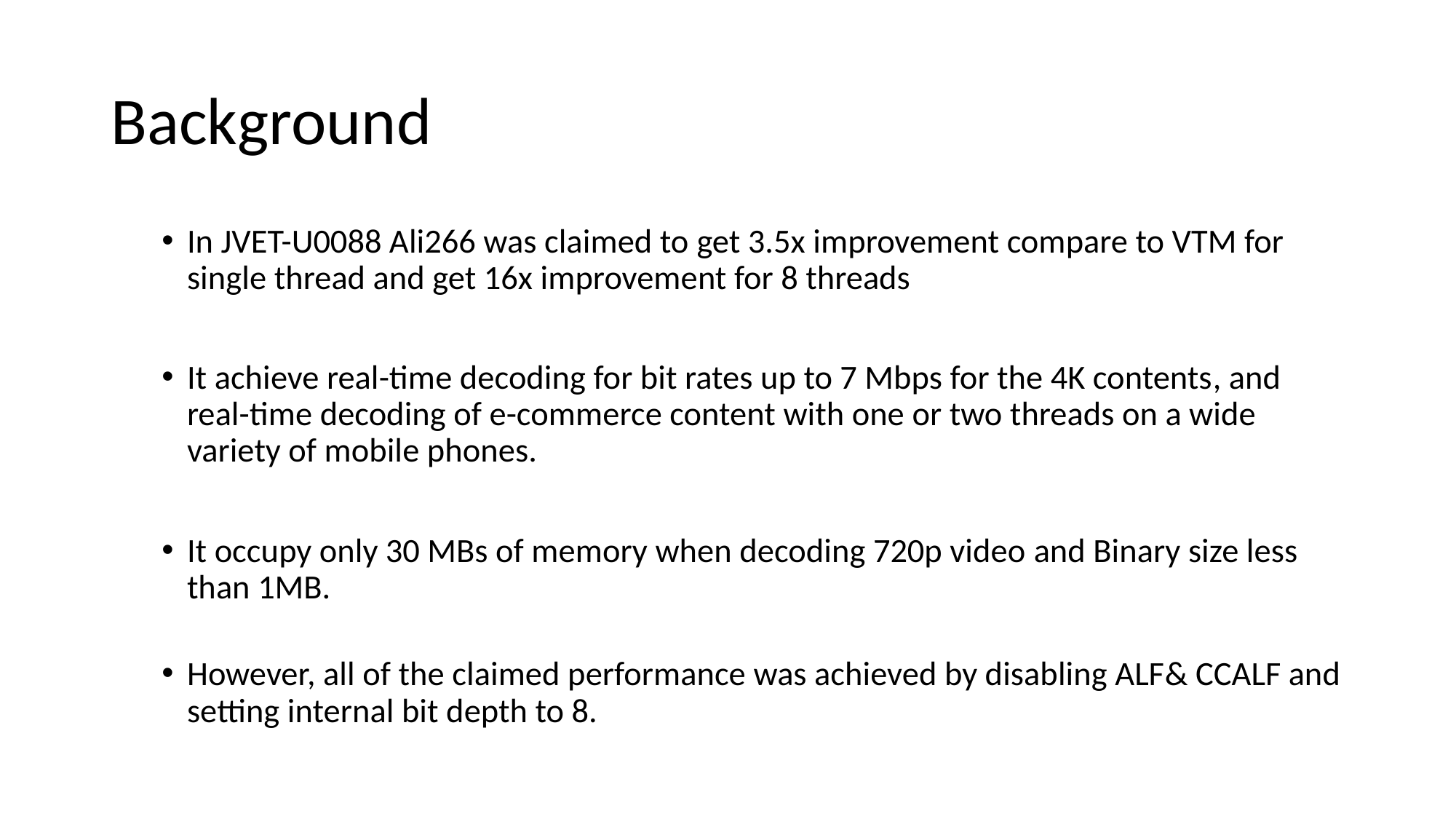

# Background
In JVET-U0088 Ali266 was claimed to get 3.5x improvement compare to VTM for single thread and get 16x improvement for 8 threads

It achieve real-time decoding for bit rates up to 7 Mbps for the 4K contents, and real-time decoding of e-commerce content with one or two threads on a wide variety of mobile phones.

It occupy only 30 MBs of memory when decoding 720p video and Binary size less than 1MB.

However, all of the claimed performance was achieved by disabling ALF& CCALF and setting internal bit depth to 8.